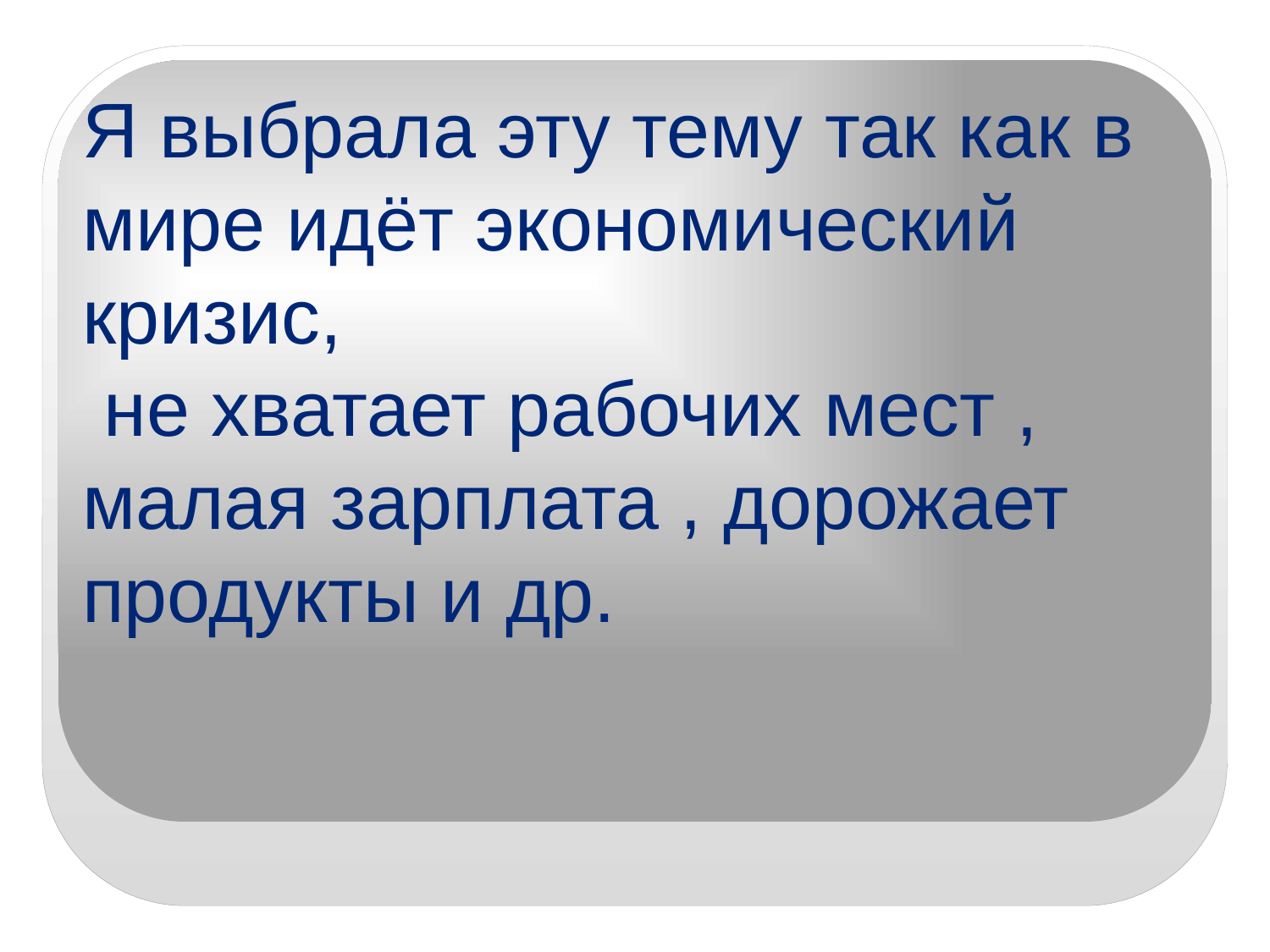

Я выбрала эту тему так как в мире идёт экономический кризис,
 не хватает рабочих мест , малая зарплата , дорожает продукты и др.